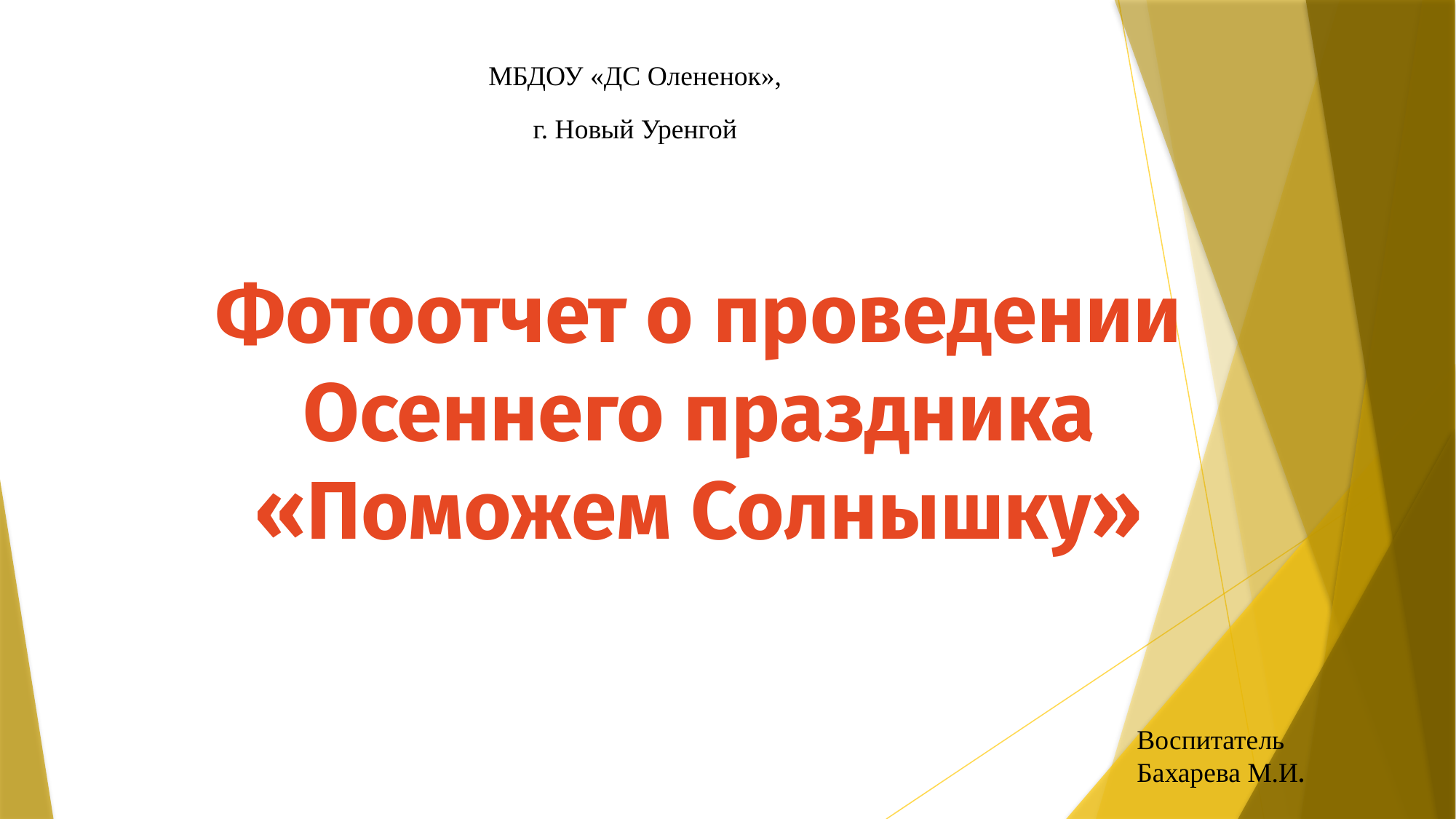

МБДОУ «ДС Олененок»,
г. Новый Уренгой
Фотоотчет о проведении
Осеннего праздника
«Поможем Солнышку»
Воспитатель Бахарева М.И.